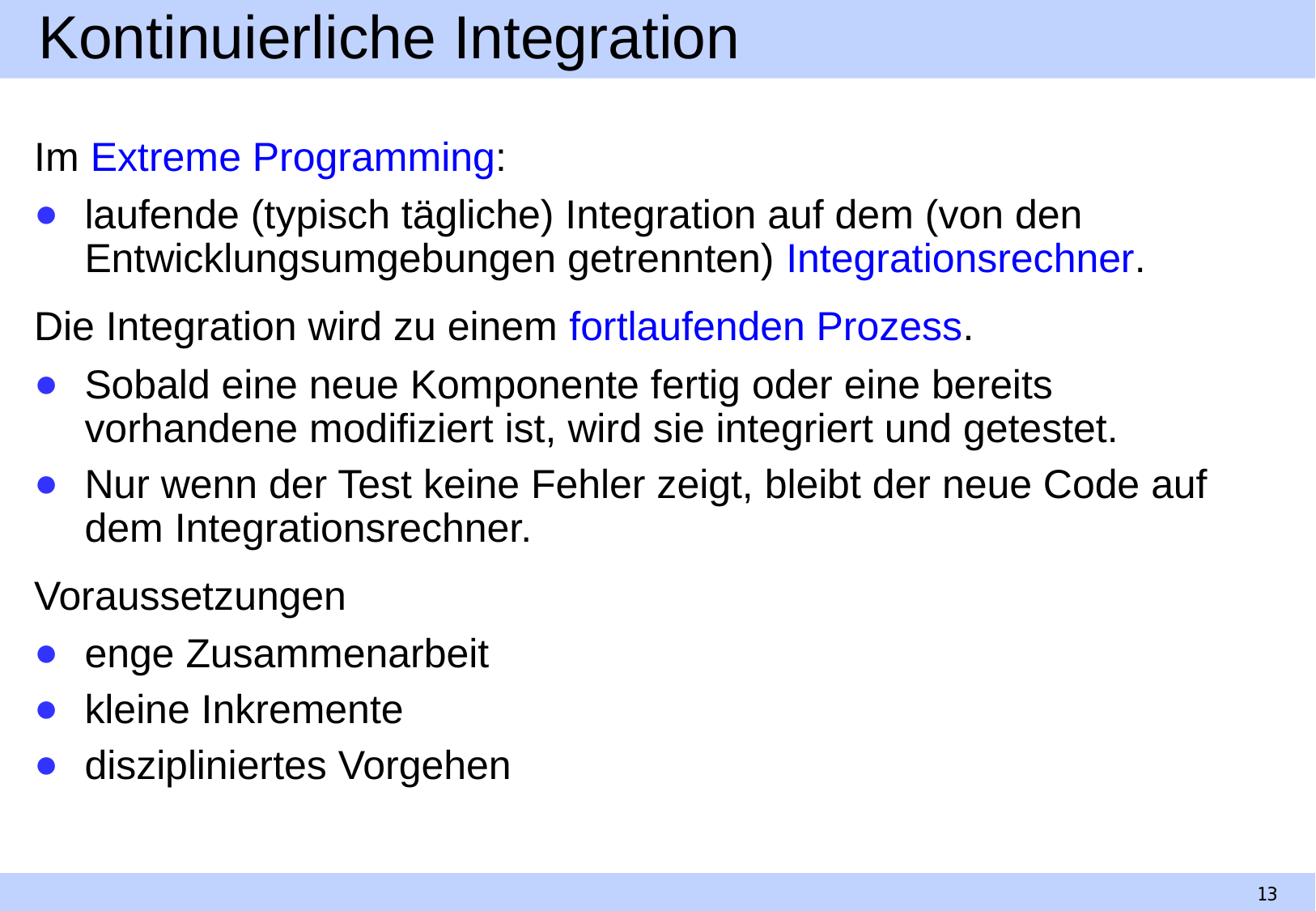

# Kontinuierliche Integration
Im Extreme Programming:
laufende (typisch tägliche) Integration auf dem (von den Entwicklungsumgebungen getrennten) Integrationsrechner.
Die Integration wird zu einem fortlaufenden Prozess.
Sobald eine neue Komponente fertig oder eine bereits vorhandene modifiziert ist, wird sie integriert und getestet.
Nur wenn der Test keine Fehler zeigt, bleibt der neue Code auf dem Integrationsrechner.
Voraussetzungen
enge Zusammenarbeit
kleine Inkremente
diszipliniertes Vorgehen
13